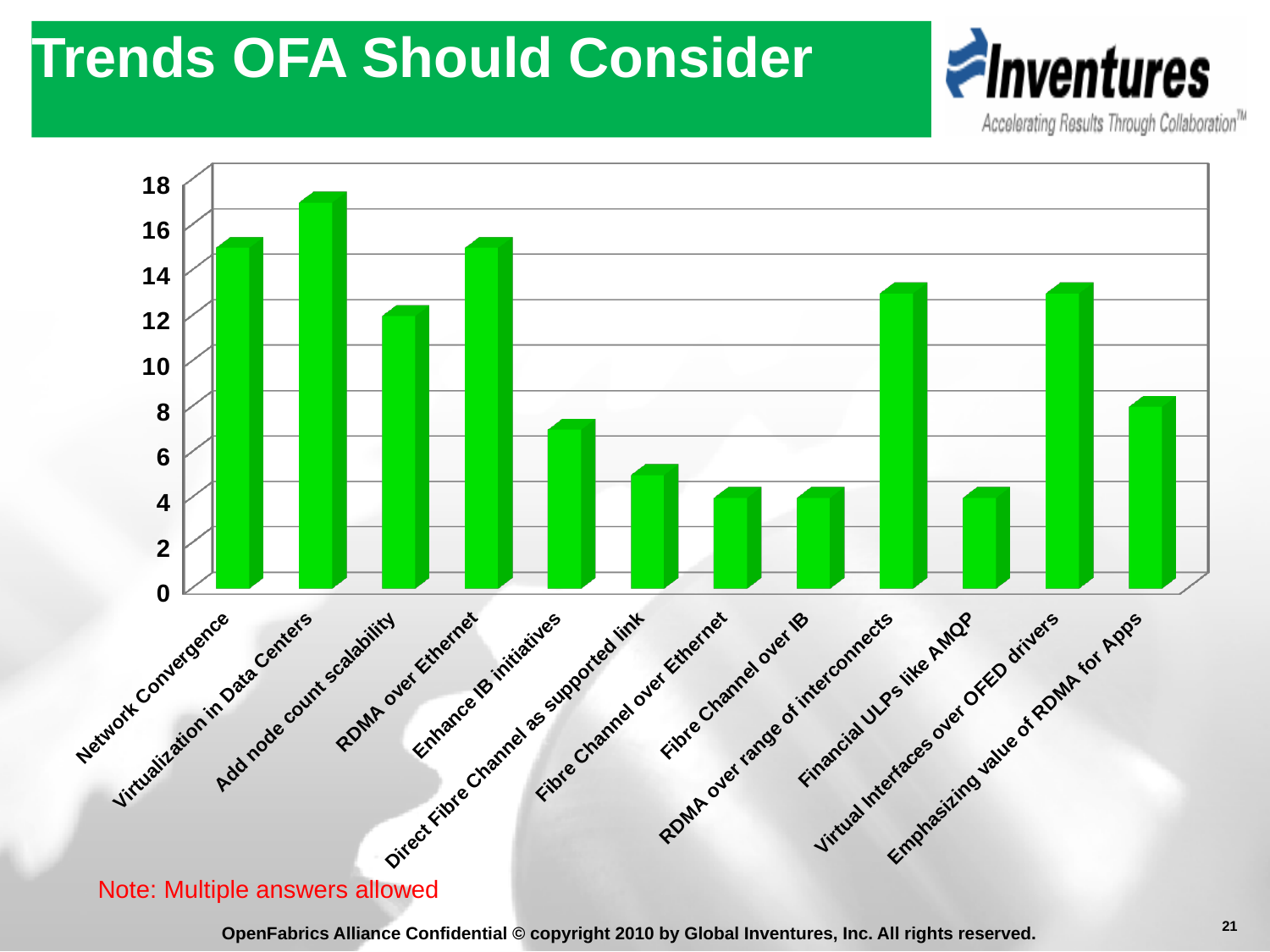

Trends OFA Should Consider

[unsupported chart]

Note: Multiple answers allowed